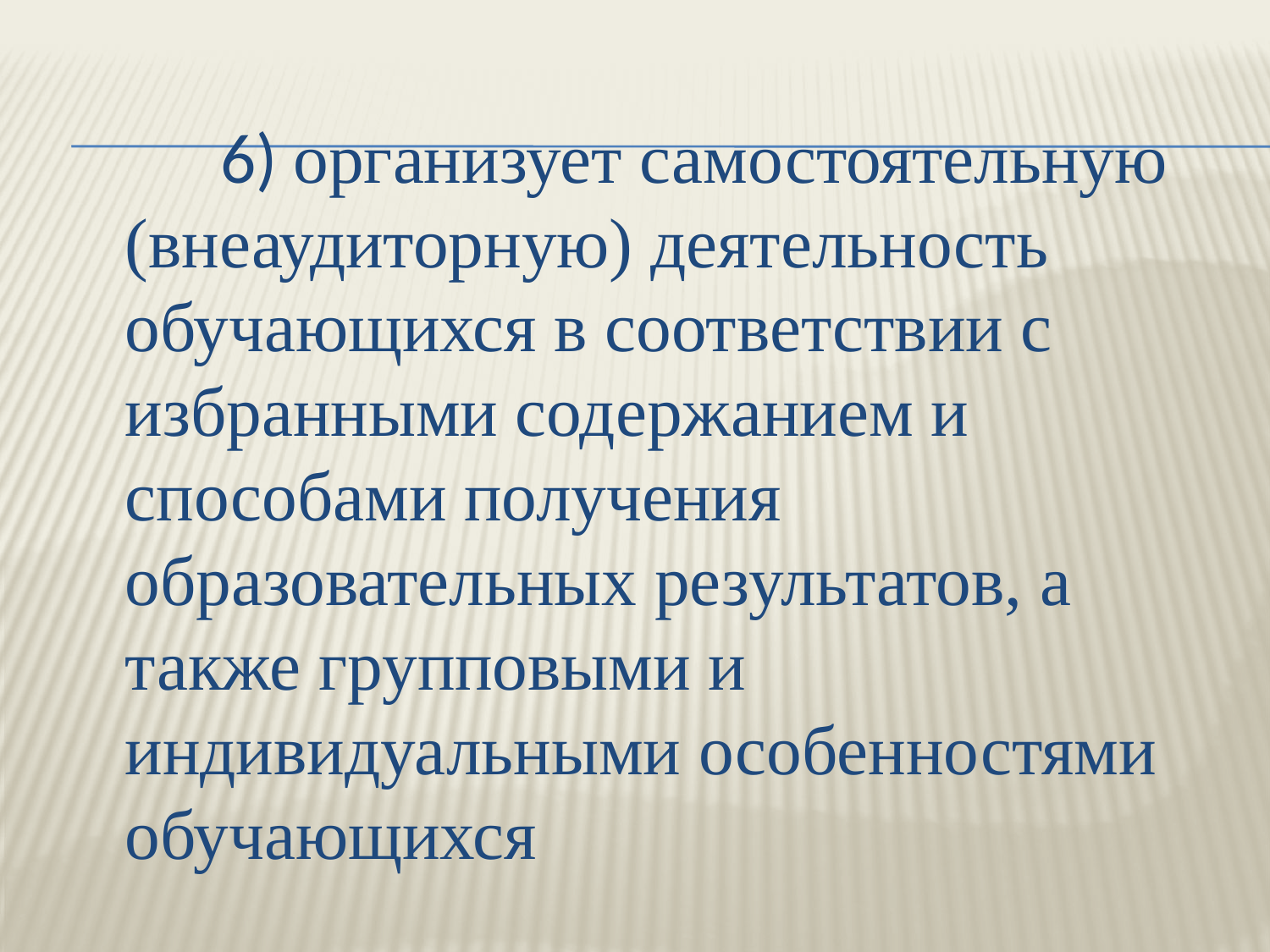

6) организует самостоятельную (внеаудиторную) деятельность обучающихся в соответствии с избранными содержанием и способами получения образовательных результатов, а также групповыми и индивидуальными особенностями обучающихся